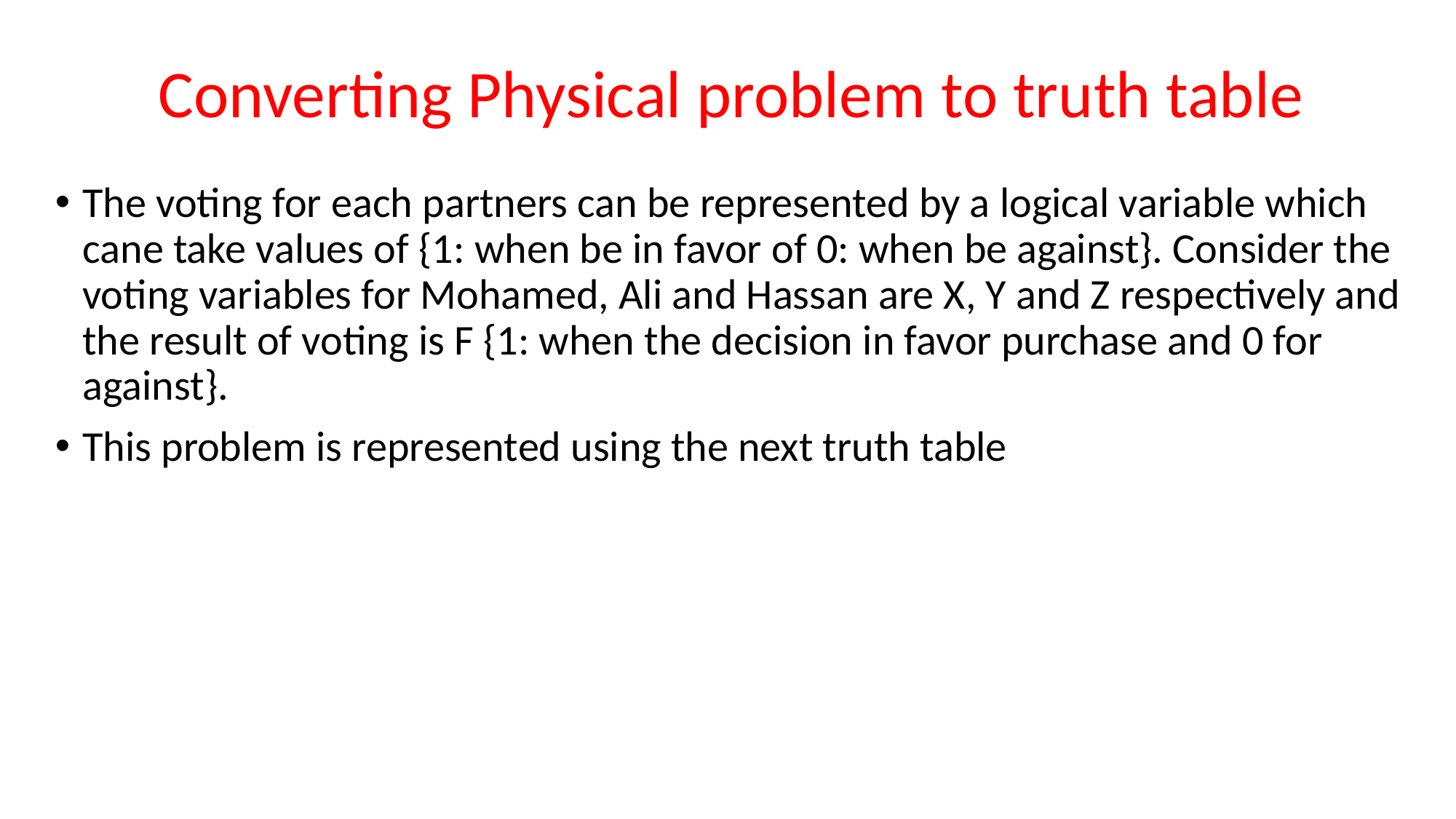

# Converting Physical problem to truth table
The voting for each partners can be represented by a logical variable which cane take values of {1: when be in favor of 0: when be against}. Consider the voting variables for Mohamed, Ali and Hassan are X, Y and Z respectively and the result of voting is F {1: when the decision in favor purchase and 0 for against}.
This problem is represented using the next truth table